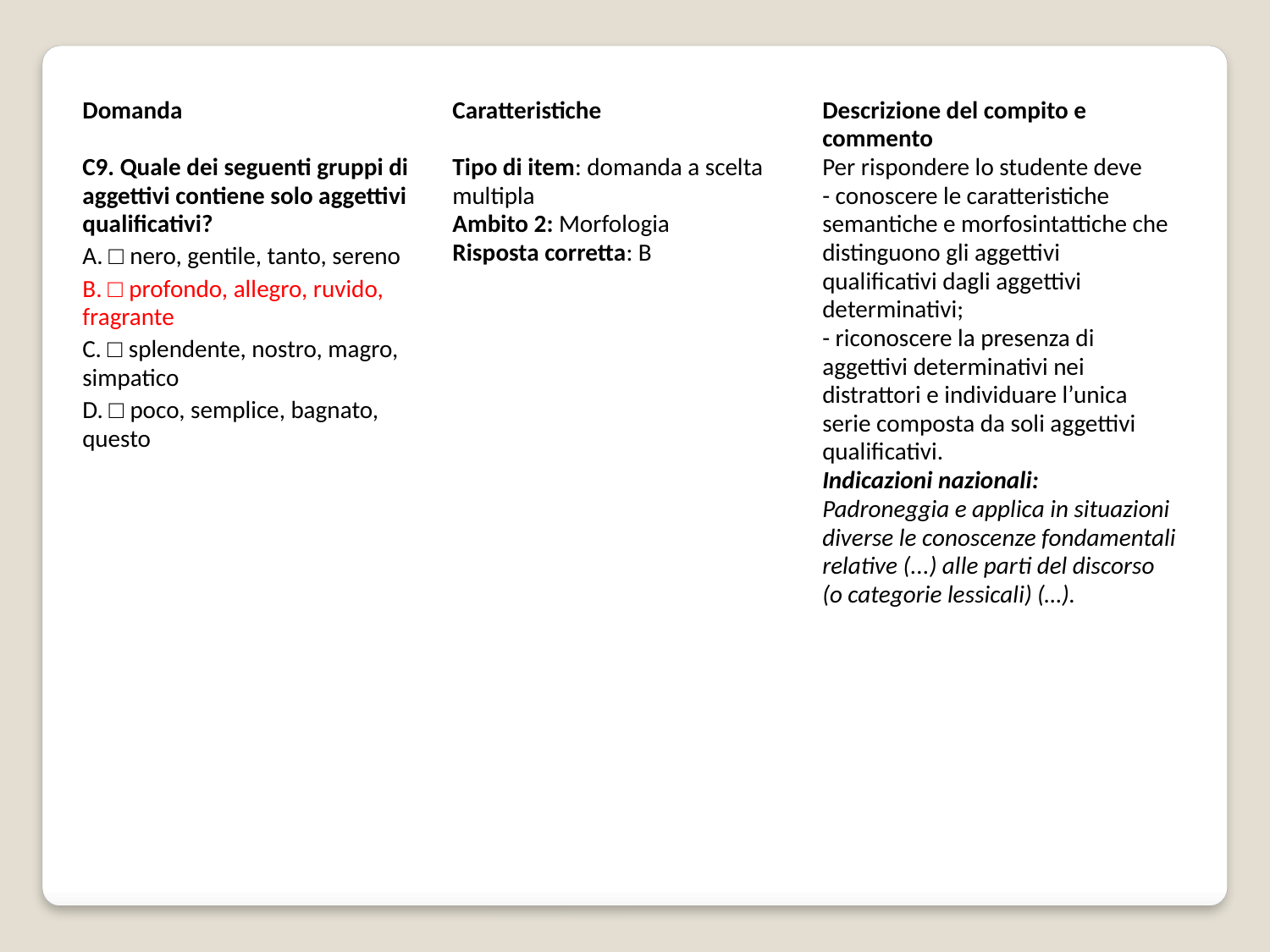

| Domanda | Caratteristiche | Descrizione del compito e commento |
| --- | --- | --- |
| C9. Quale dei seguenti gruppi di aggettivi contiene solo aggettivi qualificativi? A. □ nero, gentile, tanto, sereno B. □ profondo, allegro, ruvido, fragrante C. □ splendente, nostro, magro, simpatico D. □ poco, semplice, bagnato, questo | Tipo di item: domanda a scelta multipla Ambito 2: Morfologia Risposta corretta: B | Per rispondere lo studente deve - conoscere le caratteristiche semantiche e morfosintattiche che distinguono gli aggettivi qualificativi dagli aggettivi determinativi; - riconoscere la presenza di aggettivi determinativi nei distrattori e individuare l’unica serie composta da soli aggettivi qualificativi. Indicazioni nazionali: Padroneggia e applica in situazioni diverse le conoscenze fondamentali relative (...) alle parti del discorso (o categorie lessicali) (…). |